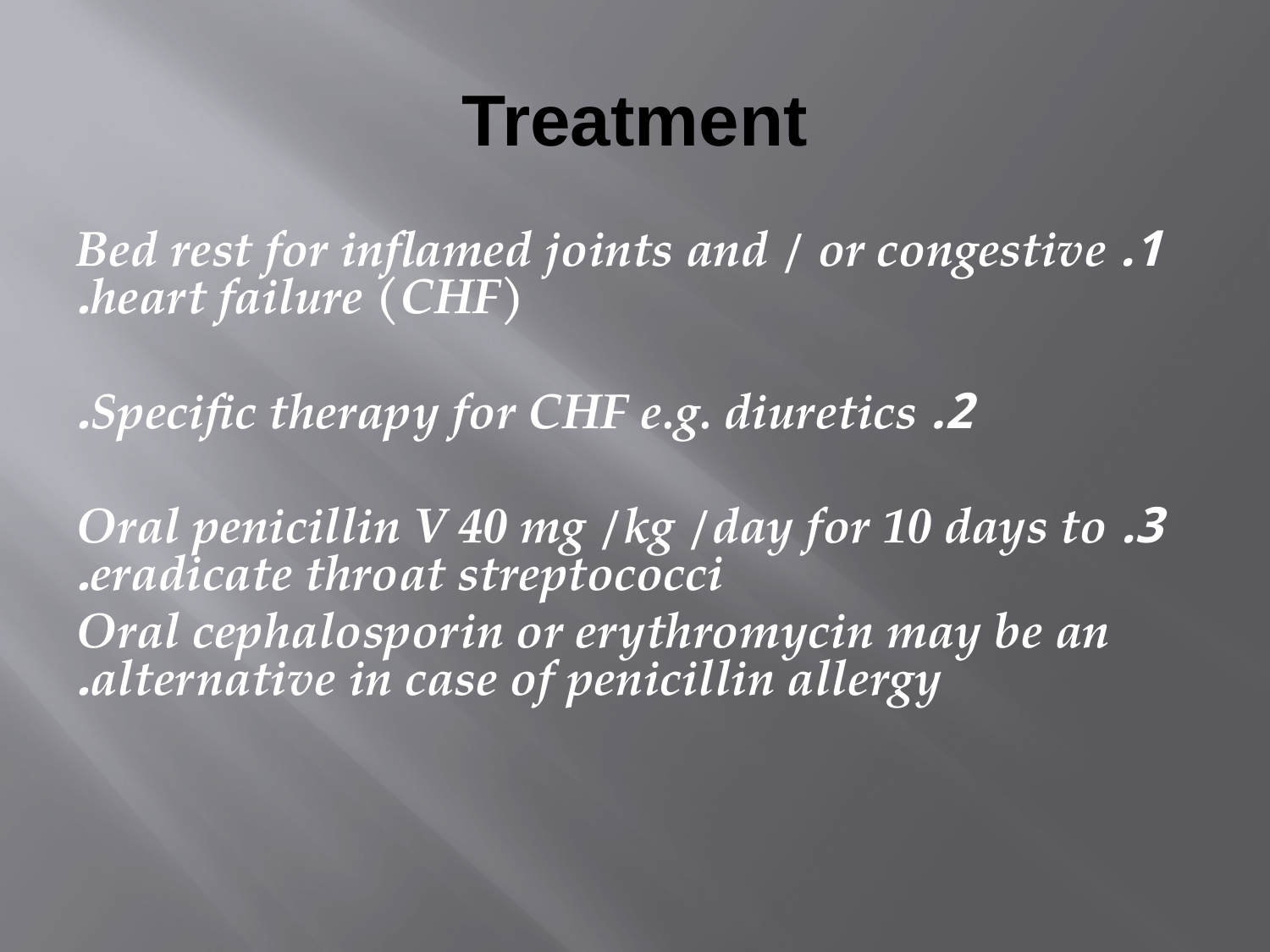

# Treatment
1. Bed rest for inflamed joints and / or congestive heart failure (CHF).

2. Specific therapy for CHF e.g. diuretics.

3. Oral penicillin V 40 mg /kg /day for 10 days to eradicate throat streptococci.
 Oral cephalosporin or erythromycin may be an alternative in case of penicillin allergy.